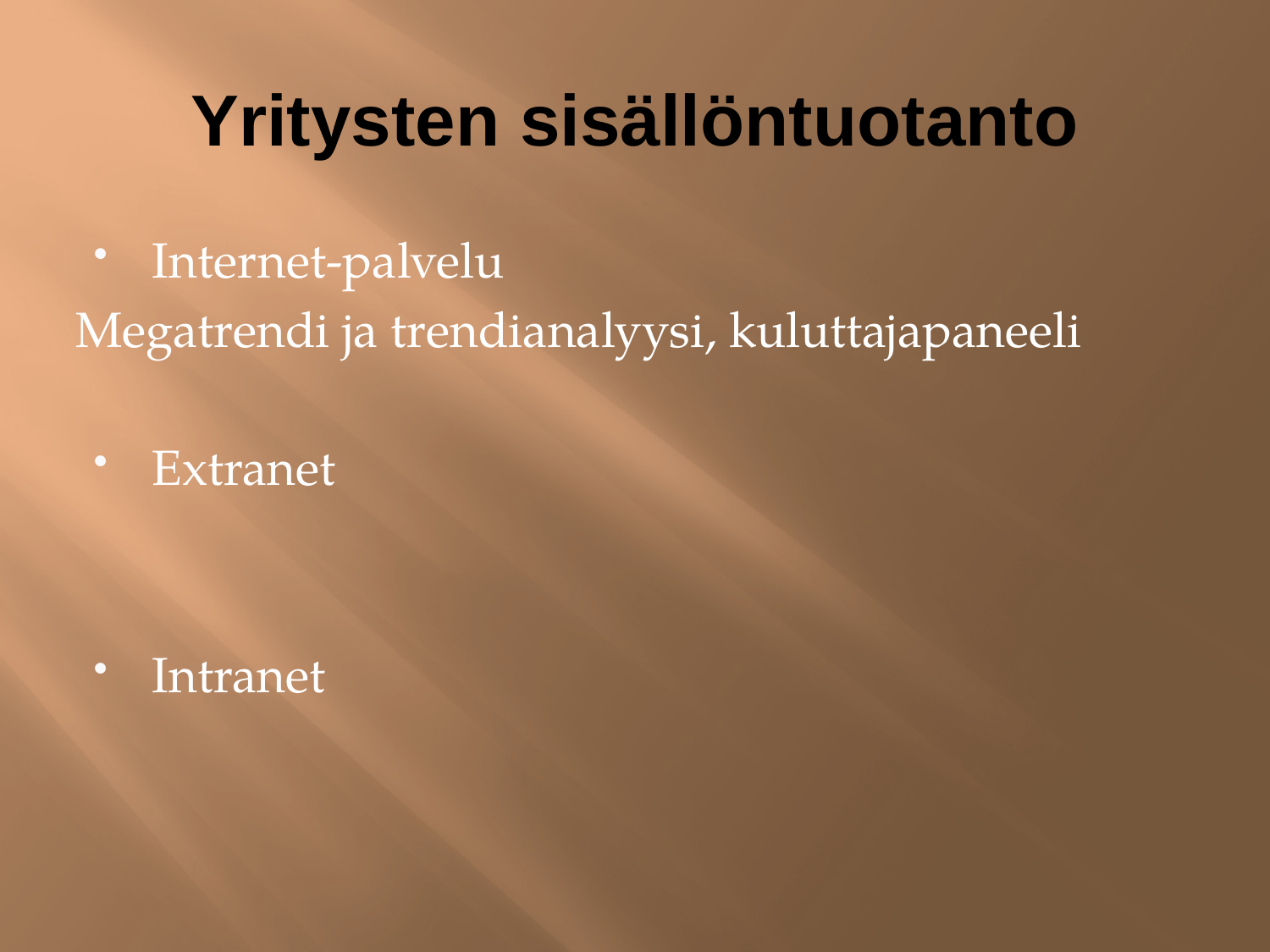

# Yritysten sisällöntuotanto
Internet-palvelu
Megatrendi ja trendianalyysi, kuluttajapaneeli

Extranet

Intranet